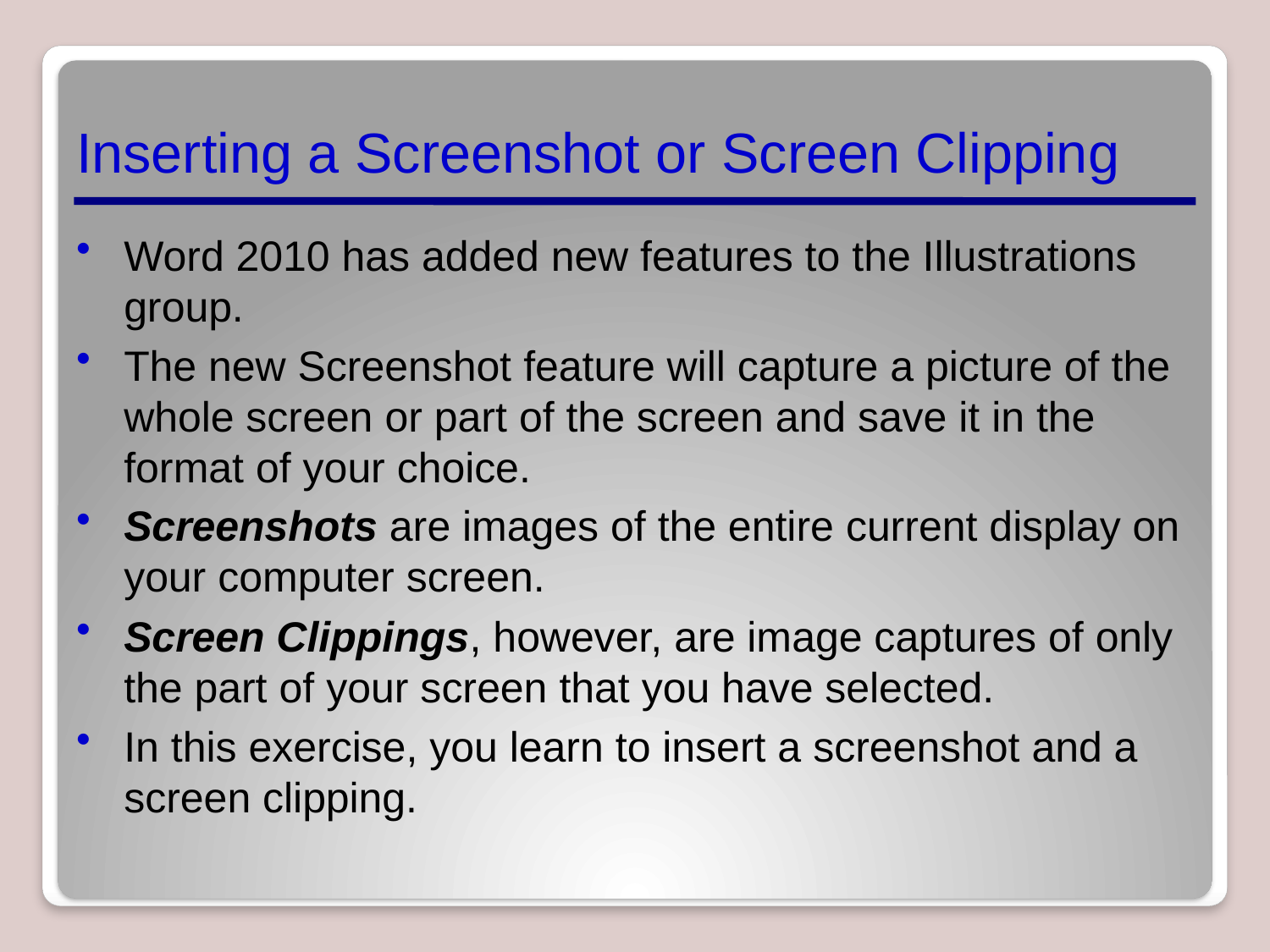

# Inserting a Screenshot or Screen Clipping
Word 2010 has added new features to the Illustrations group.
The new Screenshot feature will capture a picture of the whole screen or part of the screen and save it in the format of your choice.
Screenshots are images of the entire current display on your computer screen.
Screen Clippings, however, are image captures of only the part of your screen that you have selected.
In this exercise, you learn to insert a screenshot and a screen clipping.